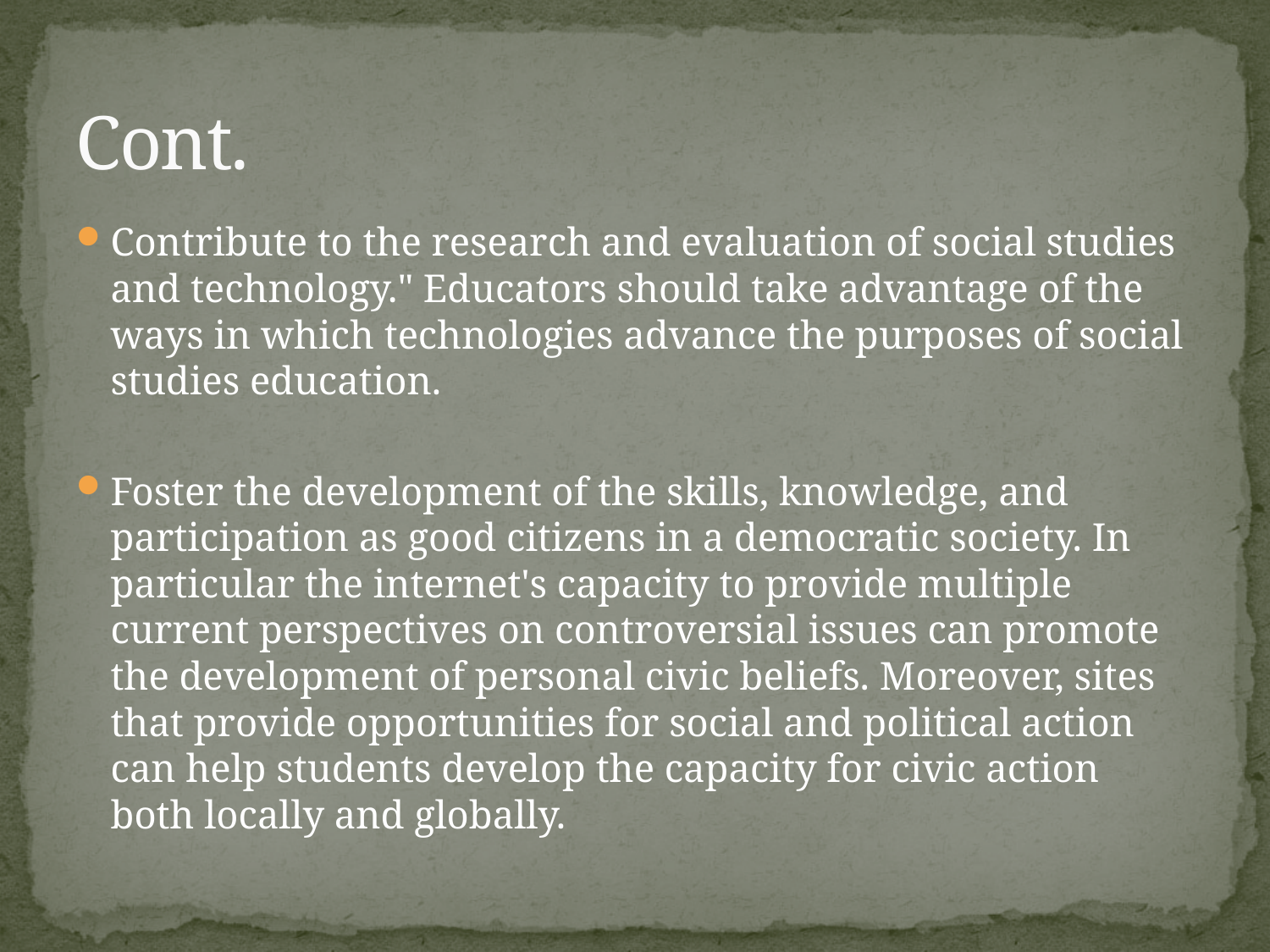

# Cont.
Contribute to the research and evaluation of social studies and technology." Educators should take advantage of the ways in which technologies advance the purposes of social studies education.

Foster the development of the skills, knowledge, and participation as good citizens in a democratic society. In particular the internet's capacity to provide multiple current perspectives on controversial issues can promote the development of personal civic beliefs. Moreover, sites that provide opportunities for social and political action can help students develop the capacity for civic action both locally and globally.